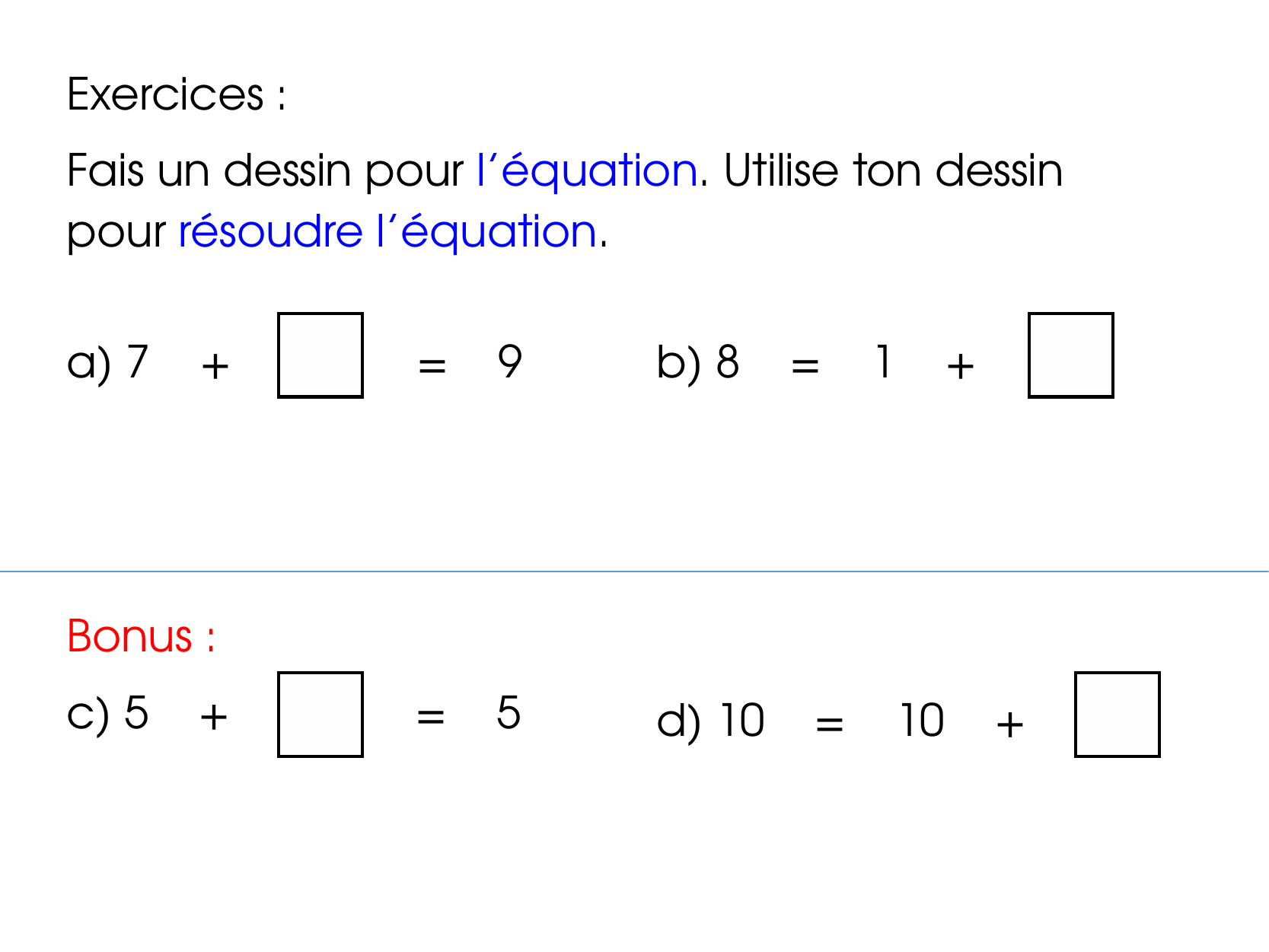

Exercices :
Fais un dessin pour l’équation. Utilise ton dessin
pour résoudre l’équation.

a) 7    +               =    9

b) 8    =    1    +
Bonus :
c) 5    +               =    5

d) 10    =    10    +